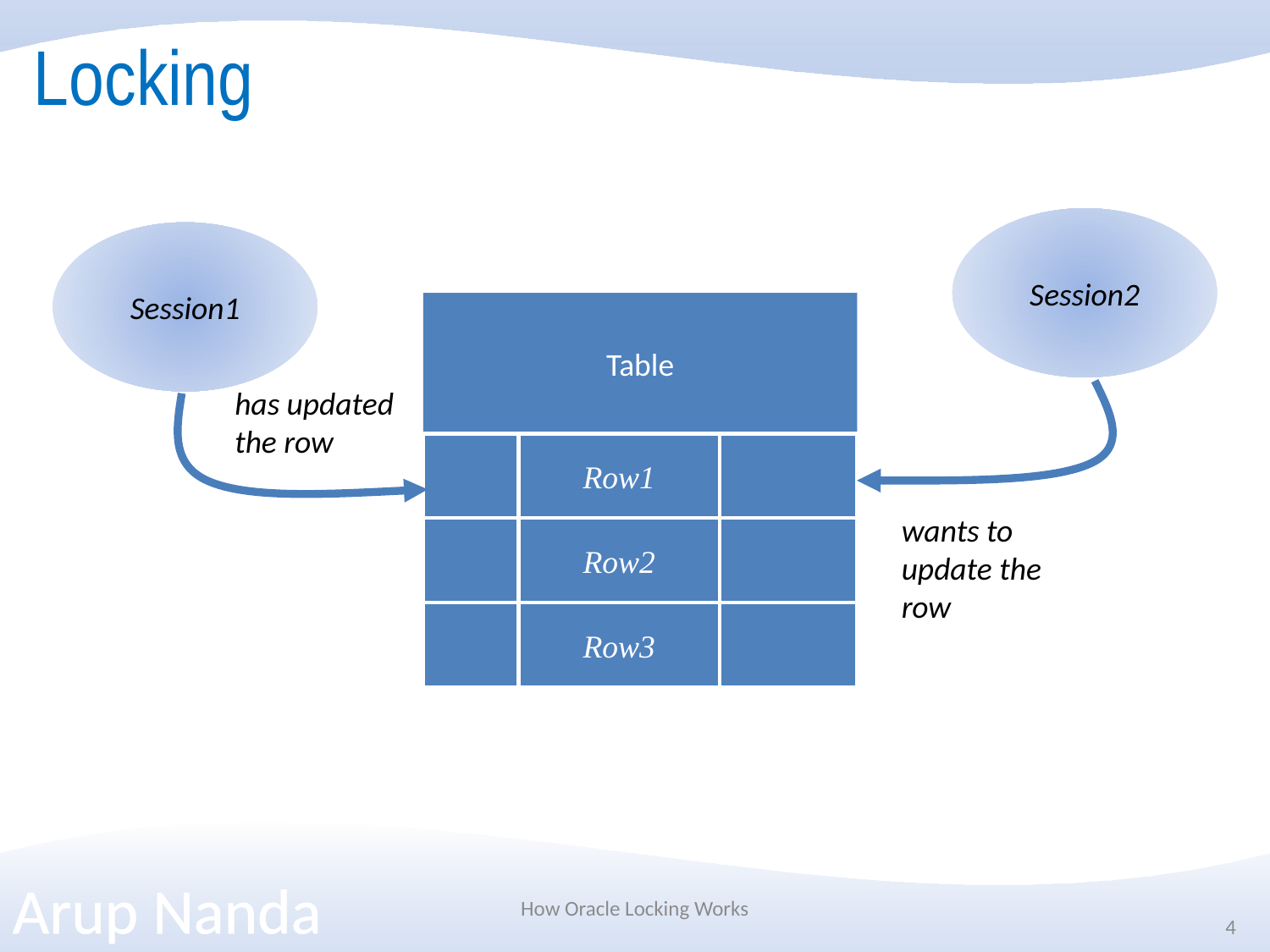

# Locking
Session2
Session1
Table
has updated the row

Row1

wants to update the row

Row2

Row3

How Oracle Locking Works
4